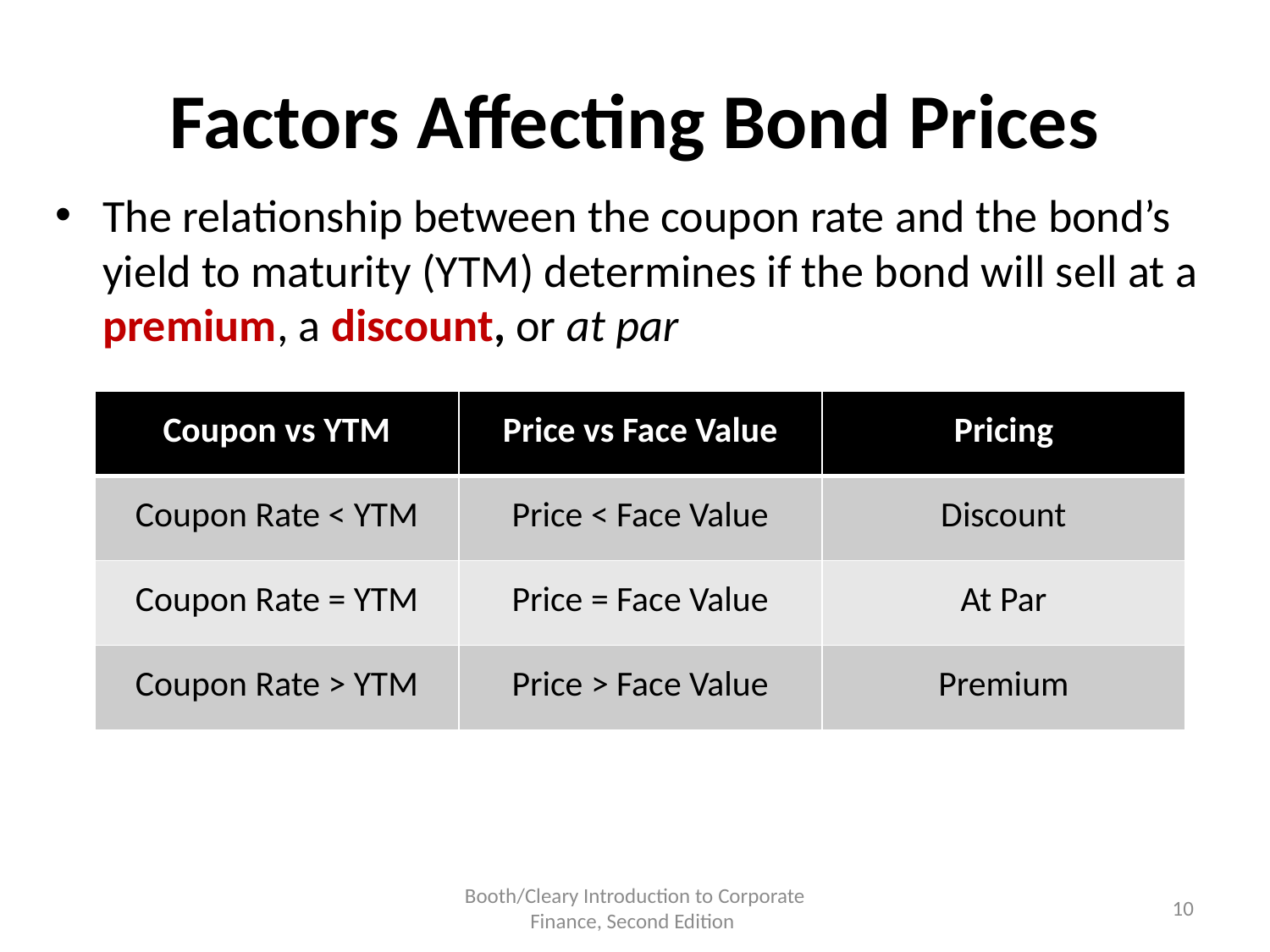

# Factors Affecting Bond Prices
The relationship between the coupon rate and the bond’s yield to maturity (YTM) determines if the bond will sell at a premium, a discount, or at par
| Coupon vs YTM | Price vs Face Value | Pricing |
| --- | --- | --- |
| Coupon Rate < YTM | Price < Face Value | Discount |
| Coupon Rate = YTM | Price = Face Value | At Par |
| Coupon Rate > YTM | Price > Face Value | Premium |
Booth/Cleary Introduction to Corporate Finance, Second Edition
10